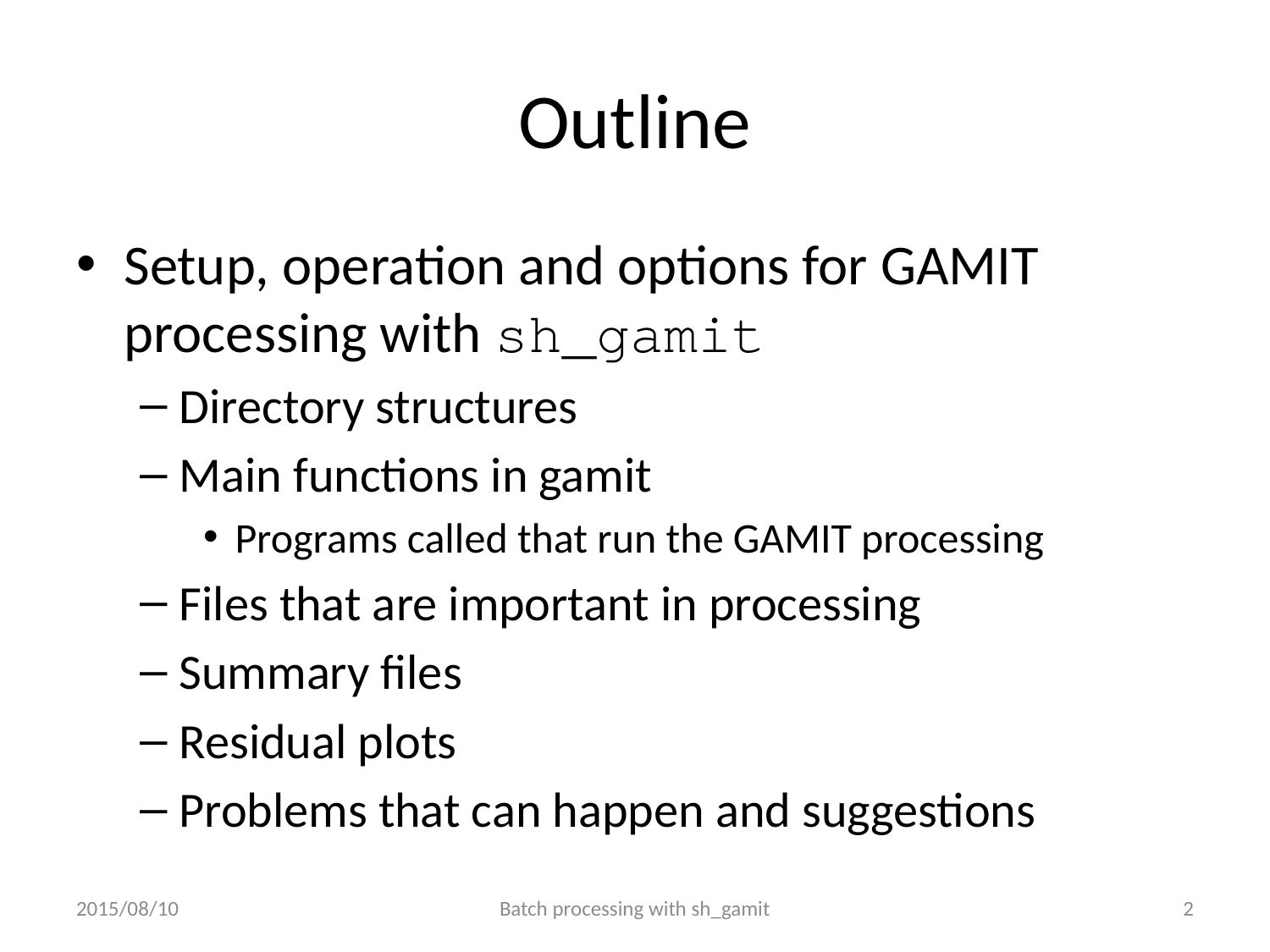

# Outline
Setup, operation and options for GAMIT processing with sh_gamit
Directory structures
Main functions in gamit
Programs called that run the GAMIT processing
Files that are important in processing
Summary files
Residual plots
Problems that can happen and suggestions

2015/08/10
Batch processing with sh_gamit
2